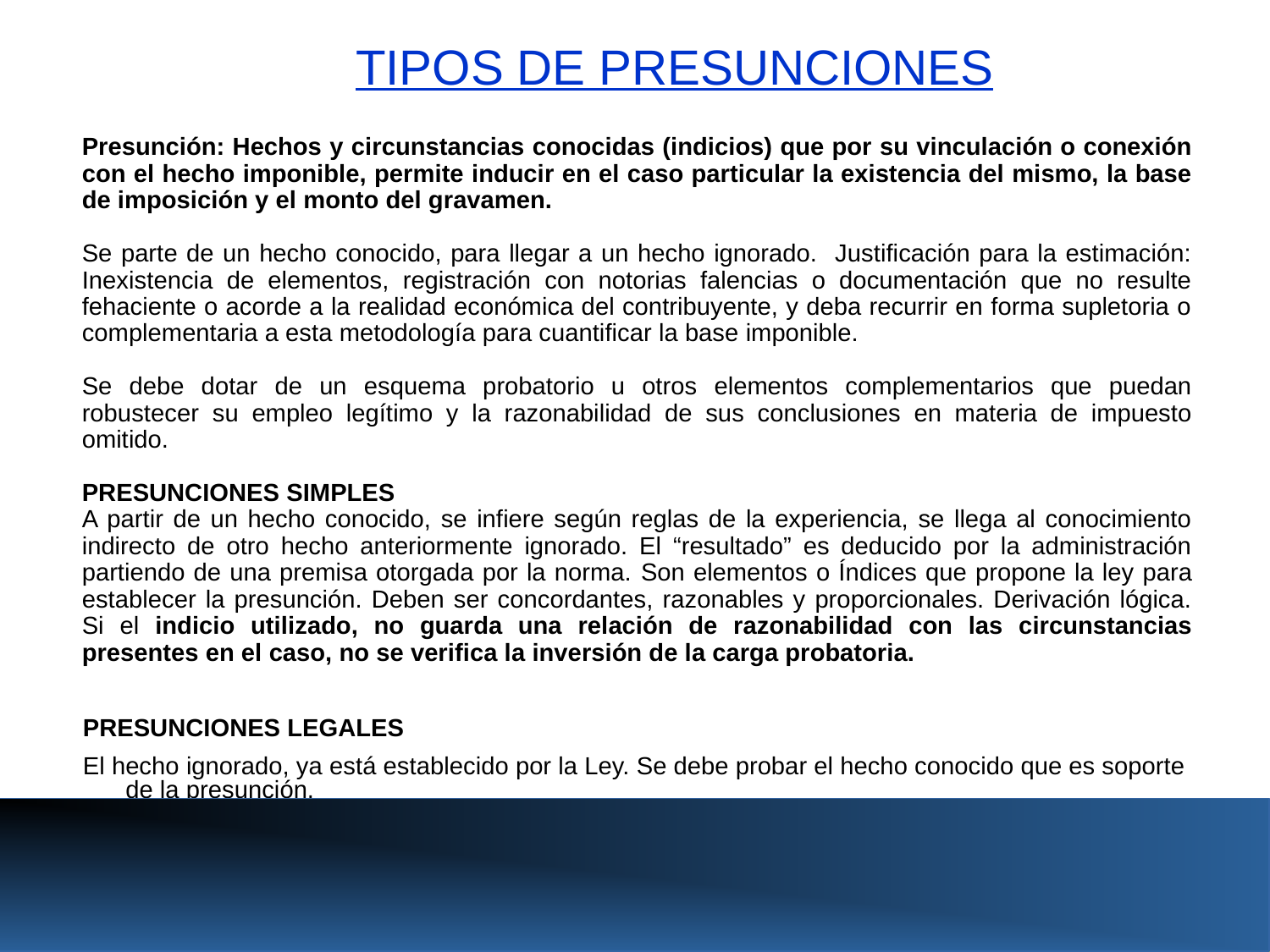

TIPOS DE PRESUNCIONES

Presunción: Hechos y circunstancias conocidas (indicios) que por su vinculación o conexión con el hecho imponible, permite inducir en el caso particular la existencia del mismo, la base de imposición y el monto del gravamen.

Se parte de un hecho conocido, para llegar a un hecho ignorado.  Justificación para la estimación: Inexistencia de elementos, registración con notorias falencias o documentación que no resulte fehaciente o acorde a la realidad económica del contribuyente, y deba recurrir en forma supletoria o complementaria a esta metodología para cuantificar la base imponible.

Se debe dotar de un esquema probatorio u otros elementos complementarios que puedan robustecer su empleo legítimo y la razonabilidad de sus conclusiones en materia de impuesto omitido.

PRESUNCIONES SIMPLES
A partir de un hecho conocido, se infiere según reglas de la experiencia, se llega al conocimiento indirecto de otro hecho anteriormente ignorado. El “resultado” es deducido por la administración partiendo de una premisa otorgada por la norma. Son elementos o Índices que propone la ley para establecer la presunción. Deben ser concordantes, razonables y proporcionales. Derivación lógica. Si el indicio utilizado, no guarda una relación de razonabilidad con las circunstancias presentes en el caso, no se verifica la inversión de la carga probatoria.

PRESUNCIONES LEGALES
El hecho ignorado, ya está establecido por la Ley. Se debe probar el hecho conocido que es soporte de la presunción.